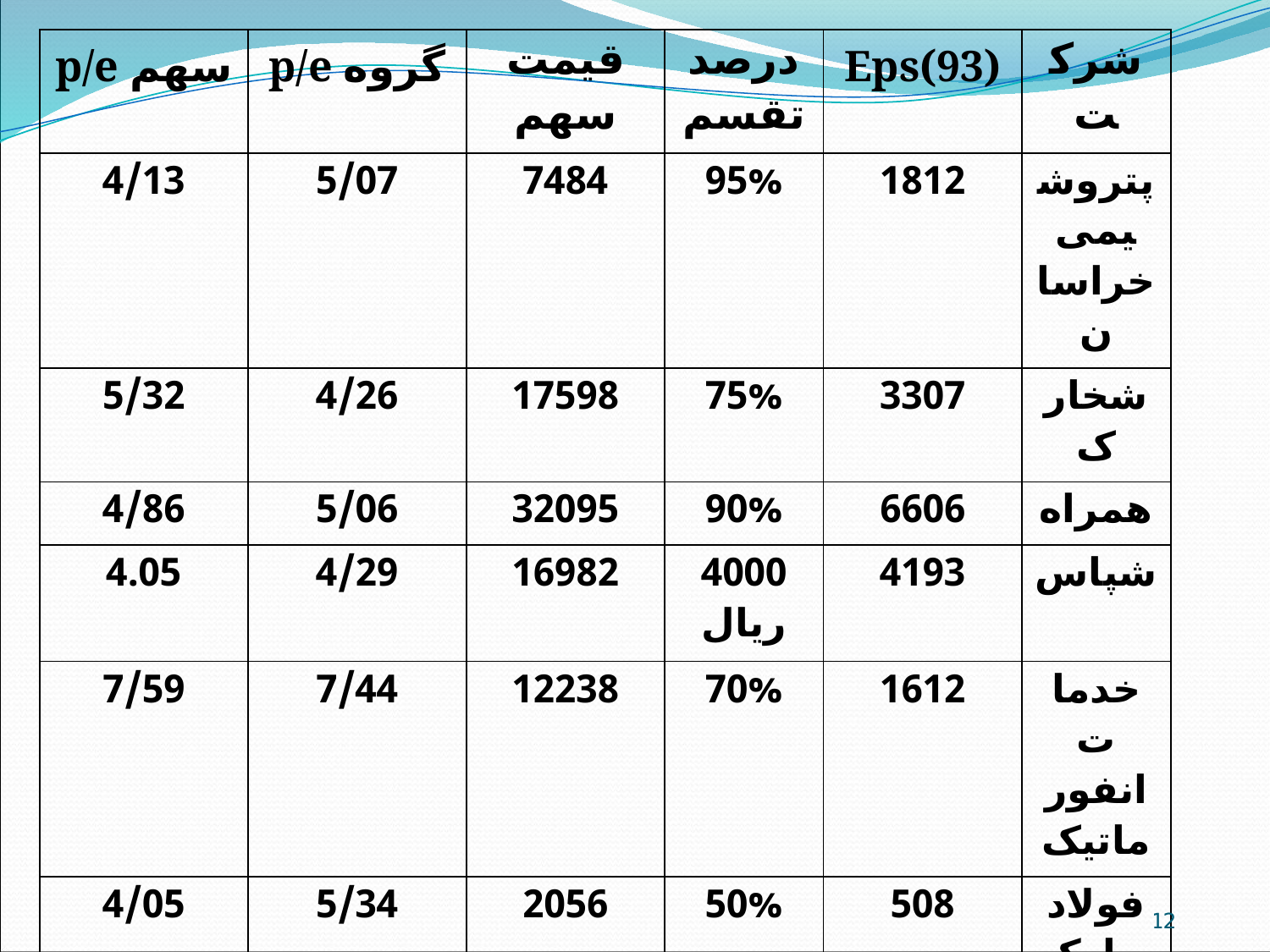

| p/e سهم | p/e گروه | قیمت سهم | درصد تقسم | Eps(93) | شرکت |
| --- | --- | --- | --- | --- | --- |
| 4/13 | 5/07 | 7484 | 95% | 1812 | پتروشیمی خراسان |
| 5/32 | 4/26 | 17598 | 75% | 3307 | شخارک |
| 4/86 | 5/06 | 32095 | 90% | 6606 | همراه |
| 4.05 | 4/29 | 16982 | 4000 ریال | 4193 | شپاس |
| 7/59 | 7/44 | 12238 | 70% | 1612 | خدمات انفورماتیک |
| 4/05 | 5/34 | 2056 | 50% | 508 | فولاد مبارکه |
| 6/26 | 6/36 | 3223 | 70% | 515 | ثتران |
| 6/38 | 5/48 | 2467 | 78% | 450 | بانک ملت |
| 3/88 | 4/72 | 4665 | 80% | 1202 | سیمان غرب |
| 5/84 | 5/95 | 10491 | 1511ریال | 1795 | دتولید |
| 4/05 | 117/22 | 2991 | 10% | 739 | خگستر |
| 6/99 | 9/71 | 5448 | 10% | 779 | حتاید |
12